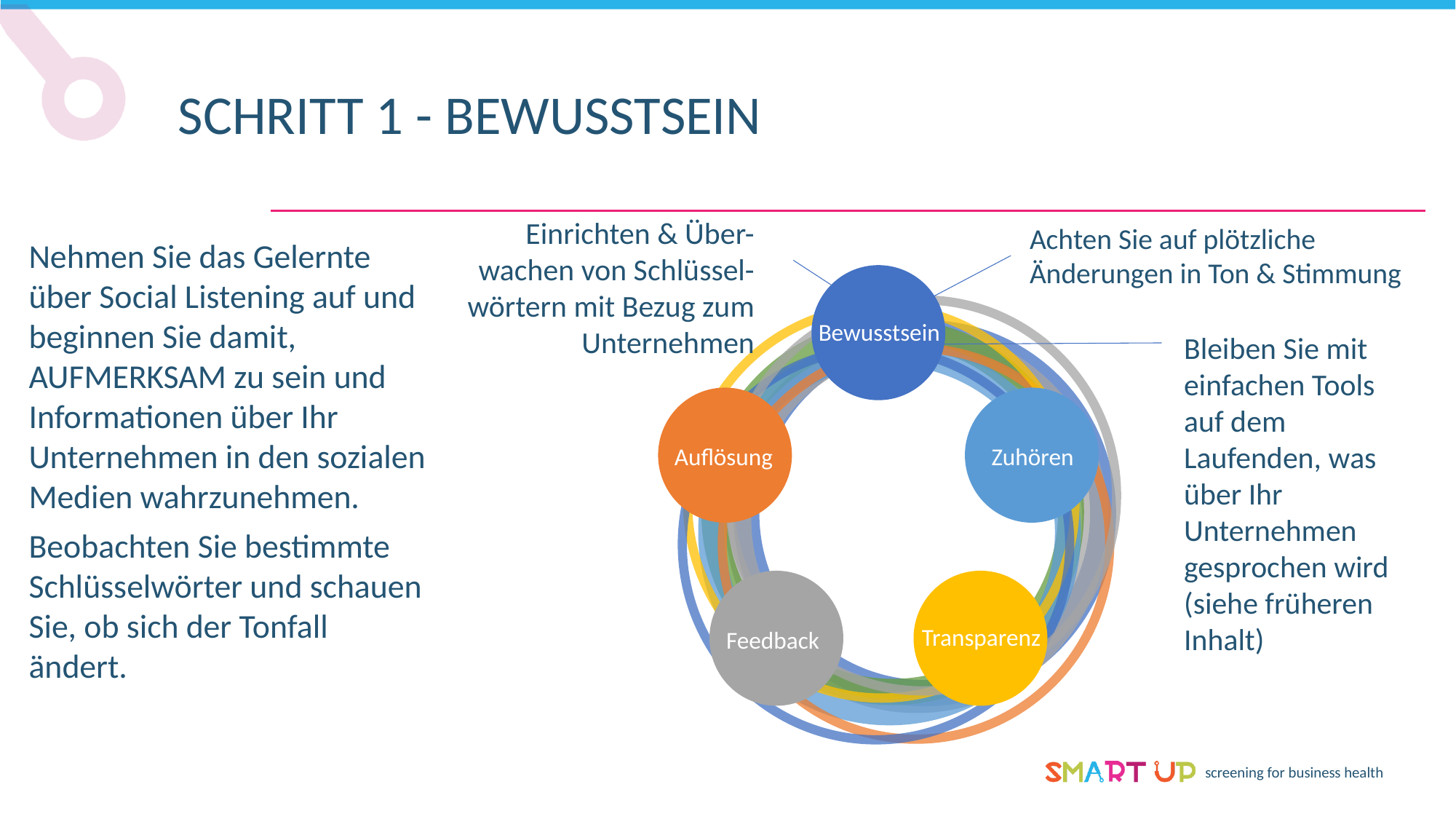

SCHRITT 1 - BEWUSSTSEIN
Einrichten & Über-wachen von Schlüssel-wörtern mit Bezug zum Unternehmen
Achten Sie auf plötzliche Änderungen in Ton & Stimmung
Nehmen Sie das Gelernte über Social Listening auf und beginnen Sie damit, AUFMERKSAM zu sein und Informationen über Ihr Unternehmen in den sozialen Medien wahrzunehmen.
Beobachten Sie bestimmte Schlüsselwörter und schauen Sie, ob sich der Tonfall ändert.

Bewusstsein
Bleiben Sie mit einfachen Tools auf dem Laufenden, was über Ihr Unternehmen gesprochen wird (siehe früheren Inhalt)

Auflösung
Zuhören

Transparenz
Feedback